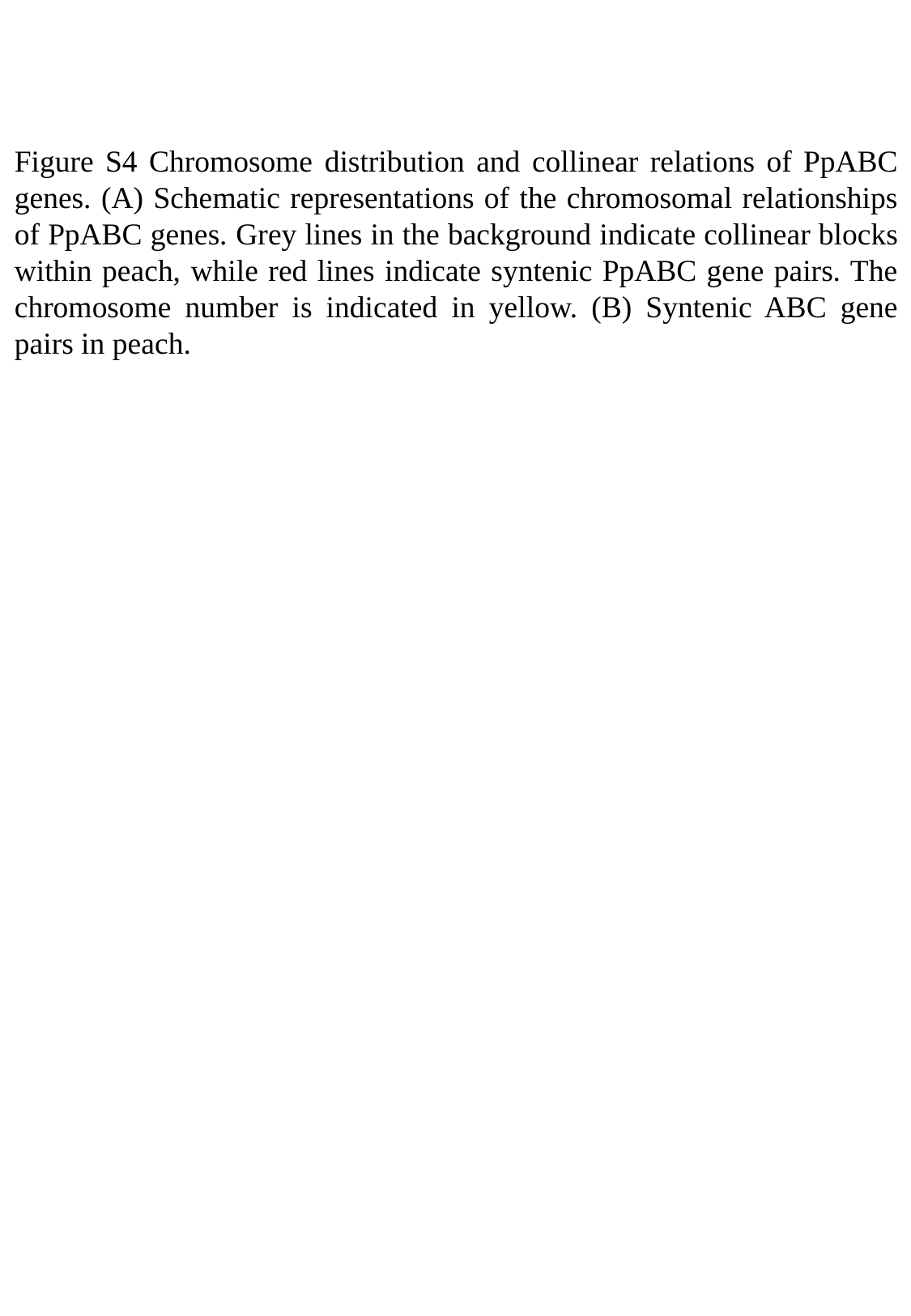

Figure S4 Chromosome distribution and collinear relations of PpABC genes. (A) Schematic representations of the chromosomal relationships of PpABC genes. Grey lines in the background indicate collinear blocks within peach, while red lines indicate syntenic PpABC gene pairs. The chromosome number is indicated in yellow. (B) Syntenic ABC gene pairs in peach.